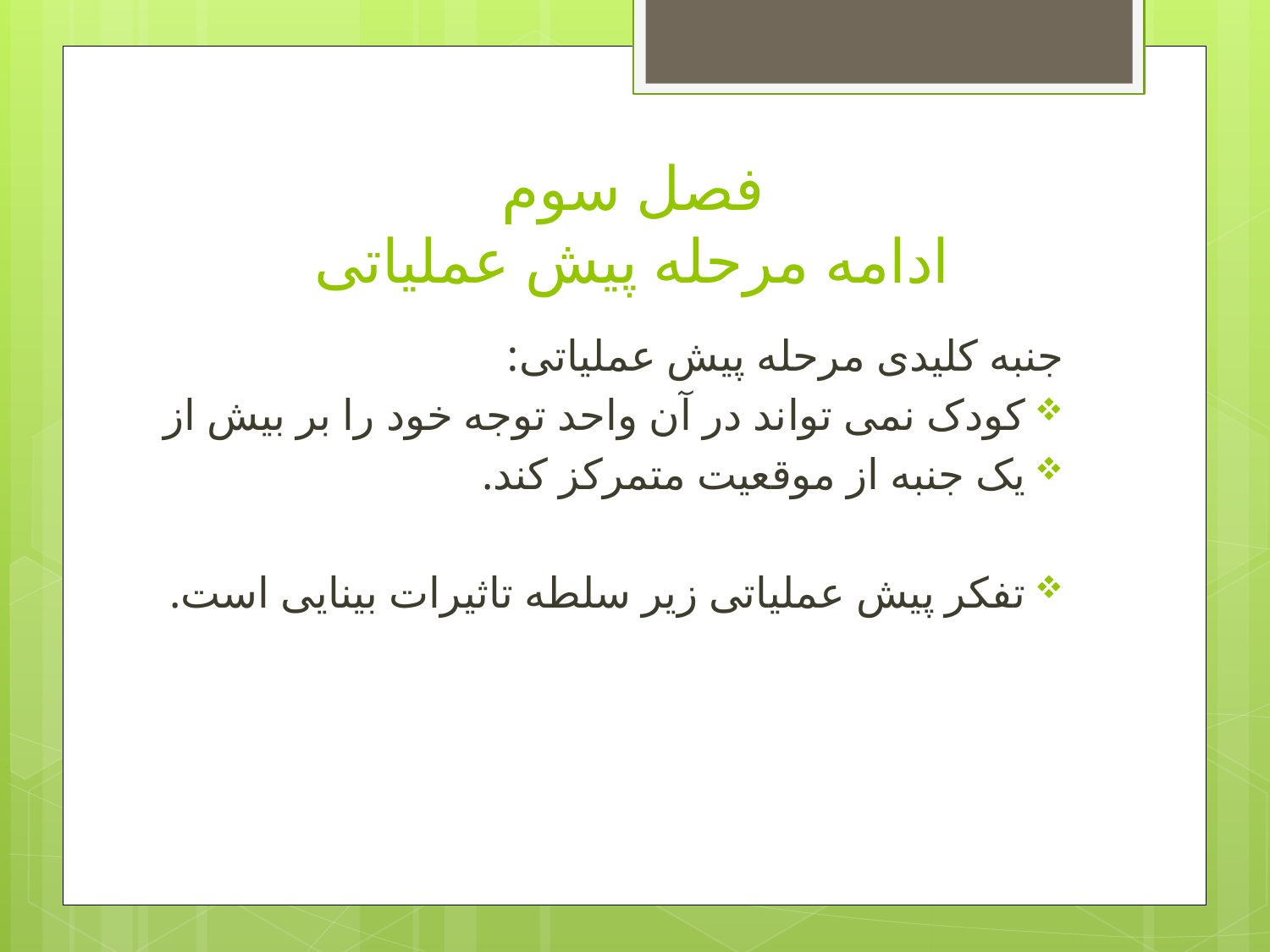

# فصل سوم ادامه مرحله پیش عملیاتی
جنبه کلیدی مرحله پیش عملیاتی:
کودک نمی تواند در آن واحد توجه خود را بر بیش از
یک جنبه از موقعیت متمرکز کند.

تفکر پیش عملیاتی زیر سلطه تاثیرات بینایی است.